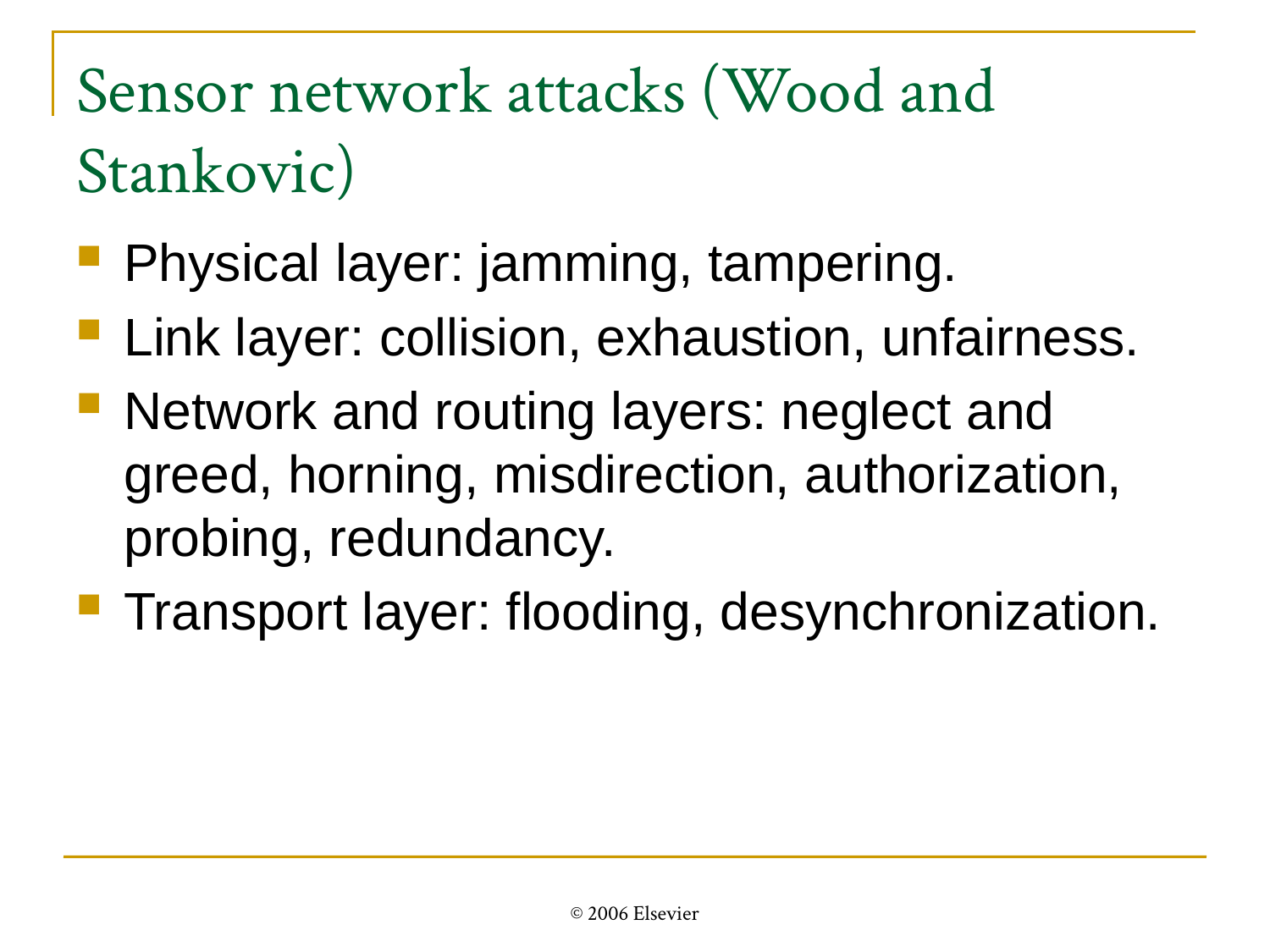

# Sensor network attacks (Wood and Stankovic)
Physical layer: jamming, tampering.
Link layer: collision, exhaustion, unfairness.
Network and routing layers: neglect and greed, horning, misdirection, authorization, probing, redundancy.
Transport layer: flooding, desynchronization.
© 2006 Elsevier